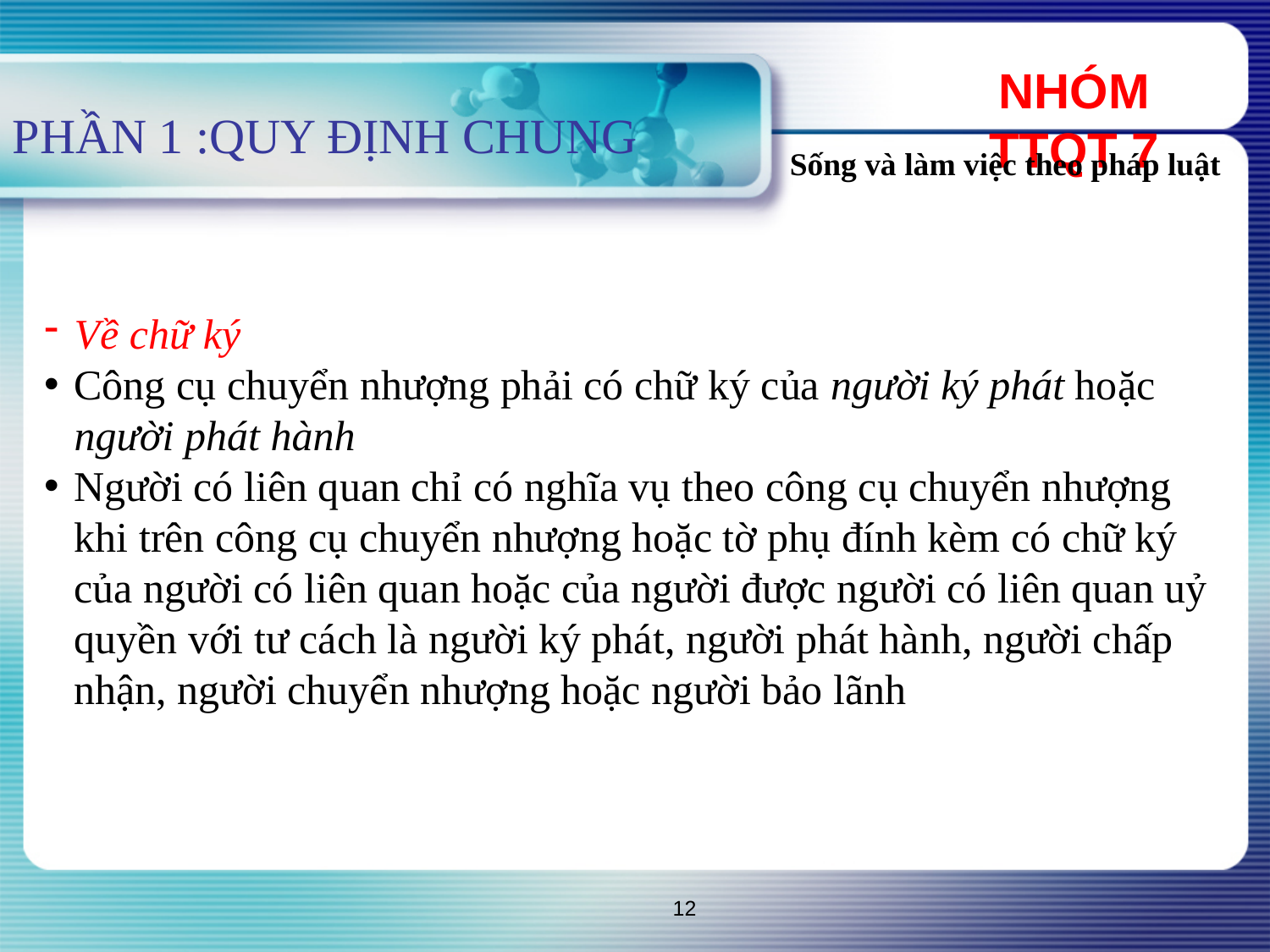

PHẦN 1 :QUY ĐỊNH CHUNG
NHÓM TTQT 7
Sống và làm việc theo pháp luật
Về chữ ký
Công cụ chuyển nhượng phải có chữ ký của người ký phát hoặc người phát hành
Người có liên quan chỉ có nghĩa vụ theo công cụ chuyển nhượng khi trên công cụ chuyển nhượng hoặc tờ phụ đính kèm có chữ ký của người có liên quan hoặc của người được người có liên quan uỷ quyền với tư cách là người ký phát, người phát hành, người chấp nhận, người chuyển nhượng hoặc người bảo lãnh
12